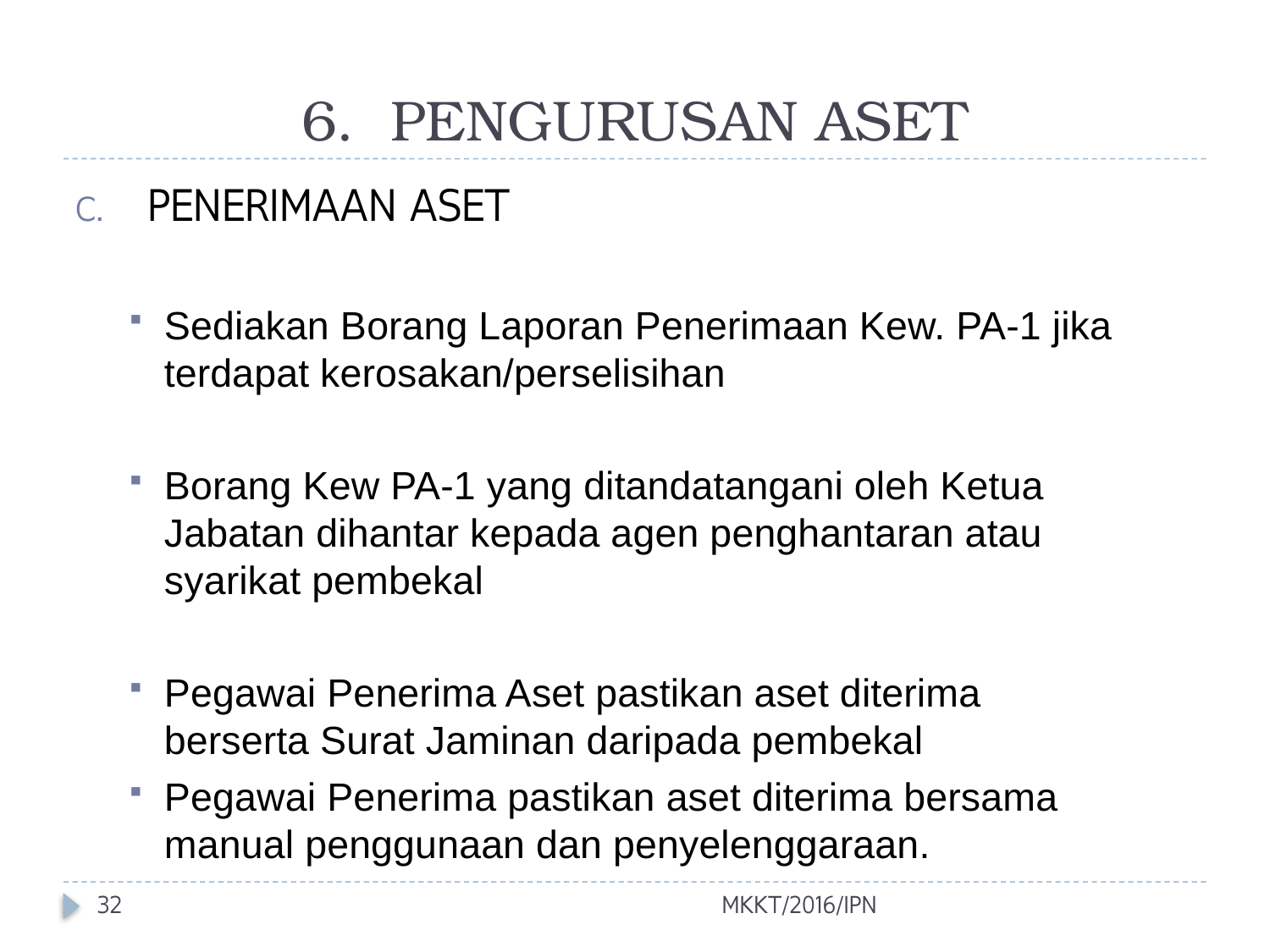

# 6.  PENGURUSAN ASET
PENERIMAAN ASET

Sediakan Borang Laporan Penerimaan Kew. PA-1 jika terdapat kerosakan/perselisihan

Borang Kew PA-1 yang ditandatangani oleh Ketua Jabatan dihantar kepada agen penghantaran atau syarikat pembekal

Pegawai Penerima Aset pastikan aset diterima berserta Surat Jaminan daripada pembekal
Pegawai Penerima pastikan aset diterima bersama manual penggunaan dan penyelenggaraan.
32
MKKT/2016/IPN